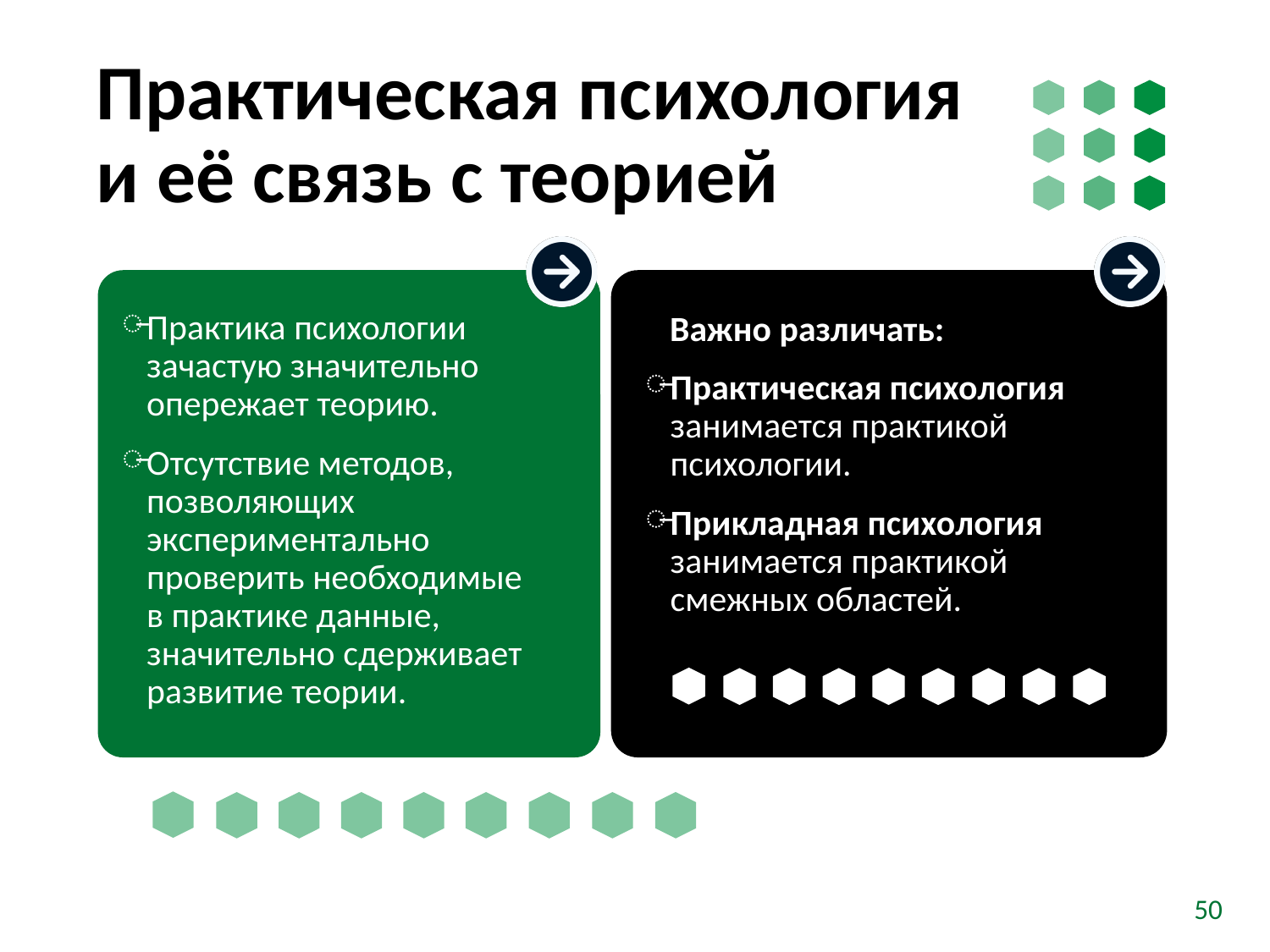

# Практическая психология и её связь с теорией

Практика психологии зачастую значительно опережает теорию.
Отсутствие методов, позволяющих экспериментально проверить необходимые
в практике данные, значительно сдерживает развитие теории.
Важно различать:
Практическая психология занимается практикой психологии.
Прикладная психология занимается практикой смежных областей.

50